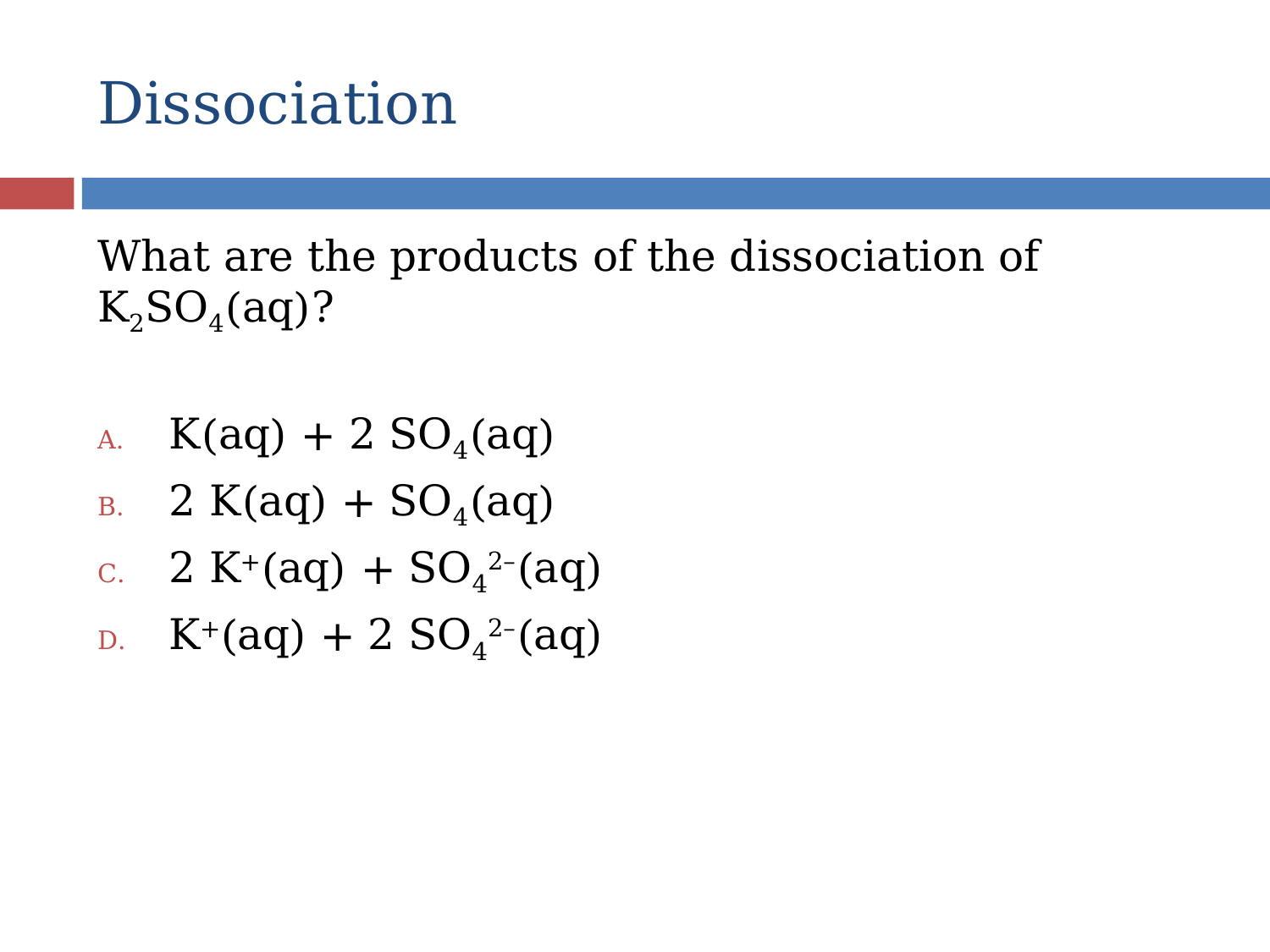

# Dissociation
What are the products of the dissociation of K2SO4(aq)?

K(aq) + 2 SO4(aq)
2 K(aq) + SO4(aq)
2 K+(aq) + SO42–(aq)
K+(aq) + 2 SO42–(aq)